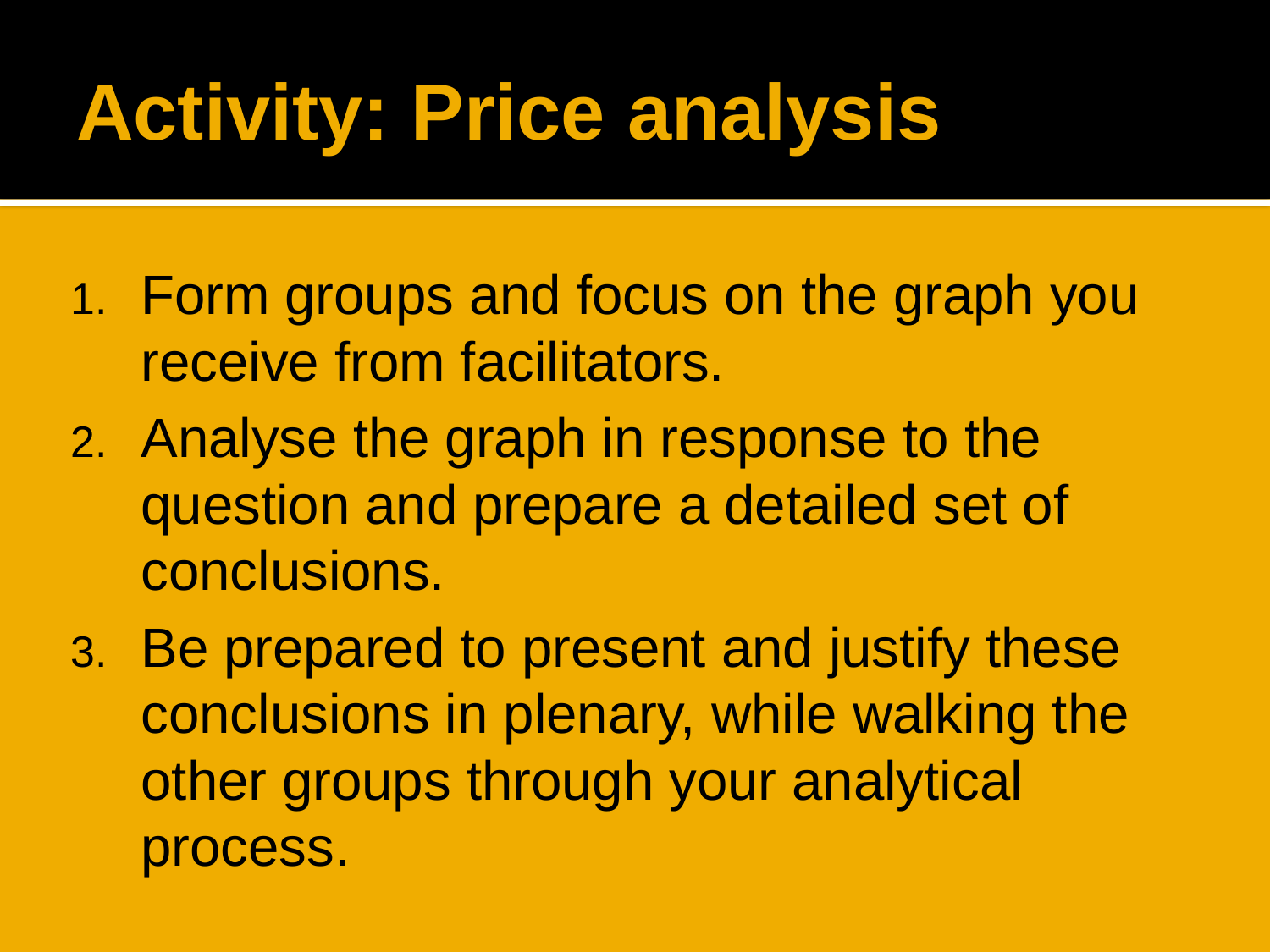

# Activity: Price analysis
Form groups and focus on the graph you receive from facilitators.
Analyse the graph in response to the question and prepare a detailed set of conclusions.
Be prepared to present and justify these conclusions in plenary, while walking the other groups through your analytical process.